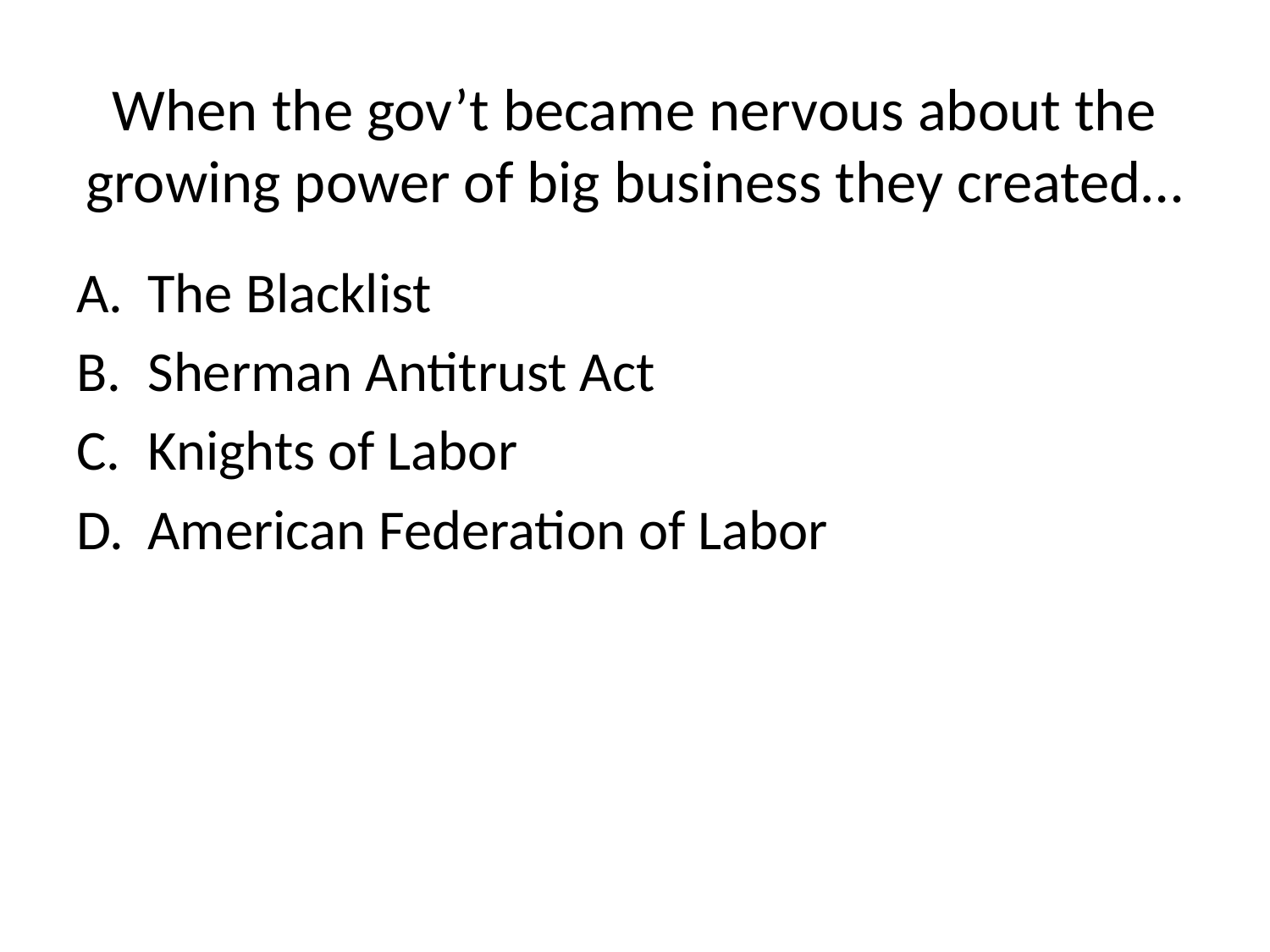

# When the gov’t became nervous about the growing power of big business they created…
The Blacklist
Sherman Antitrust Act
Knights of Labor
American Federation of Labor